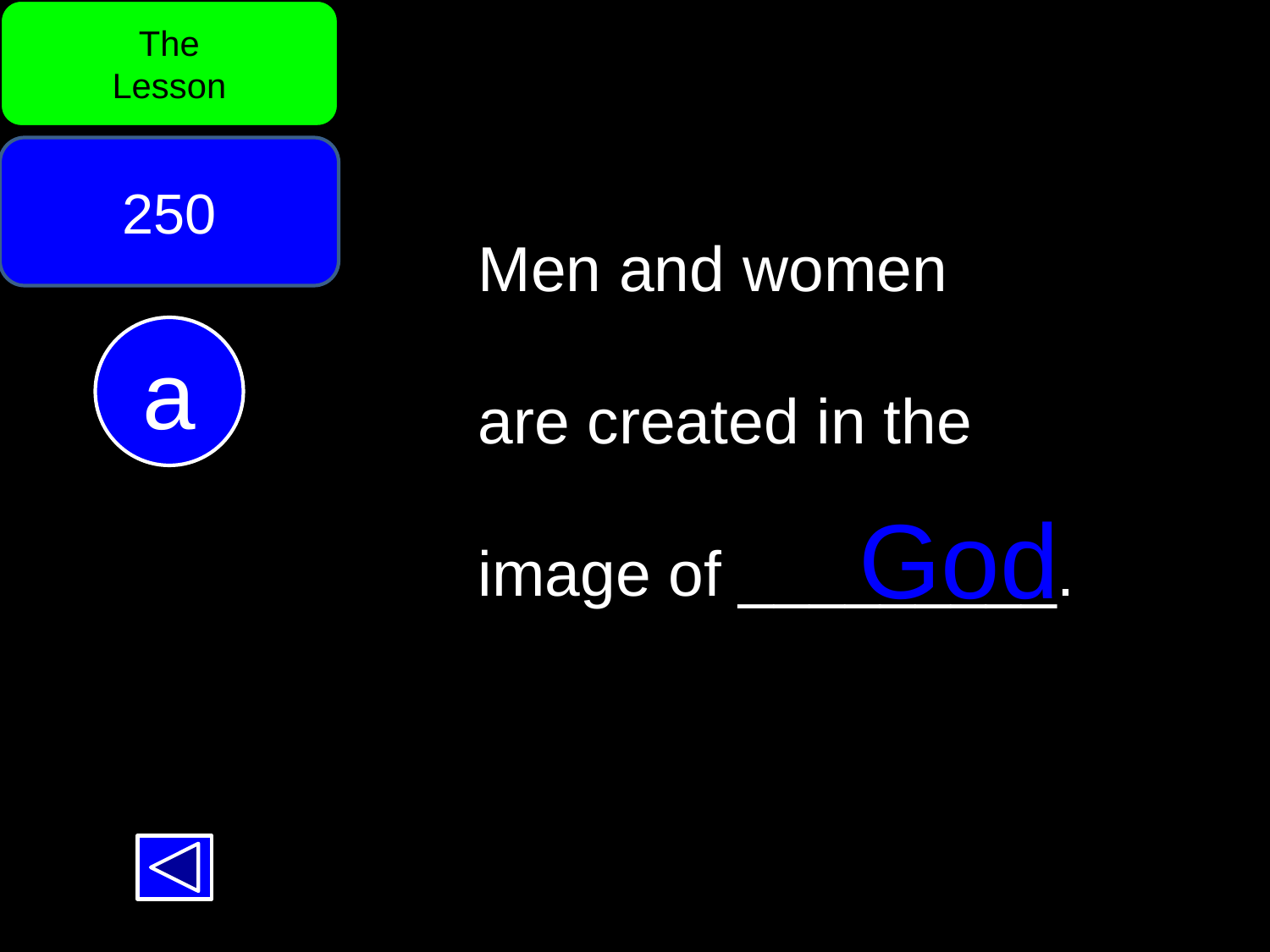

The
Lesson
250
Men and women

are created in the

image of _________.
a
God